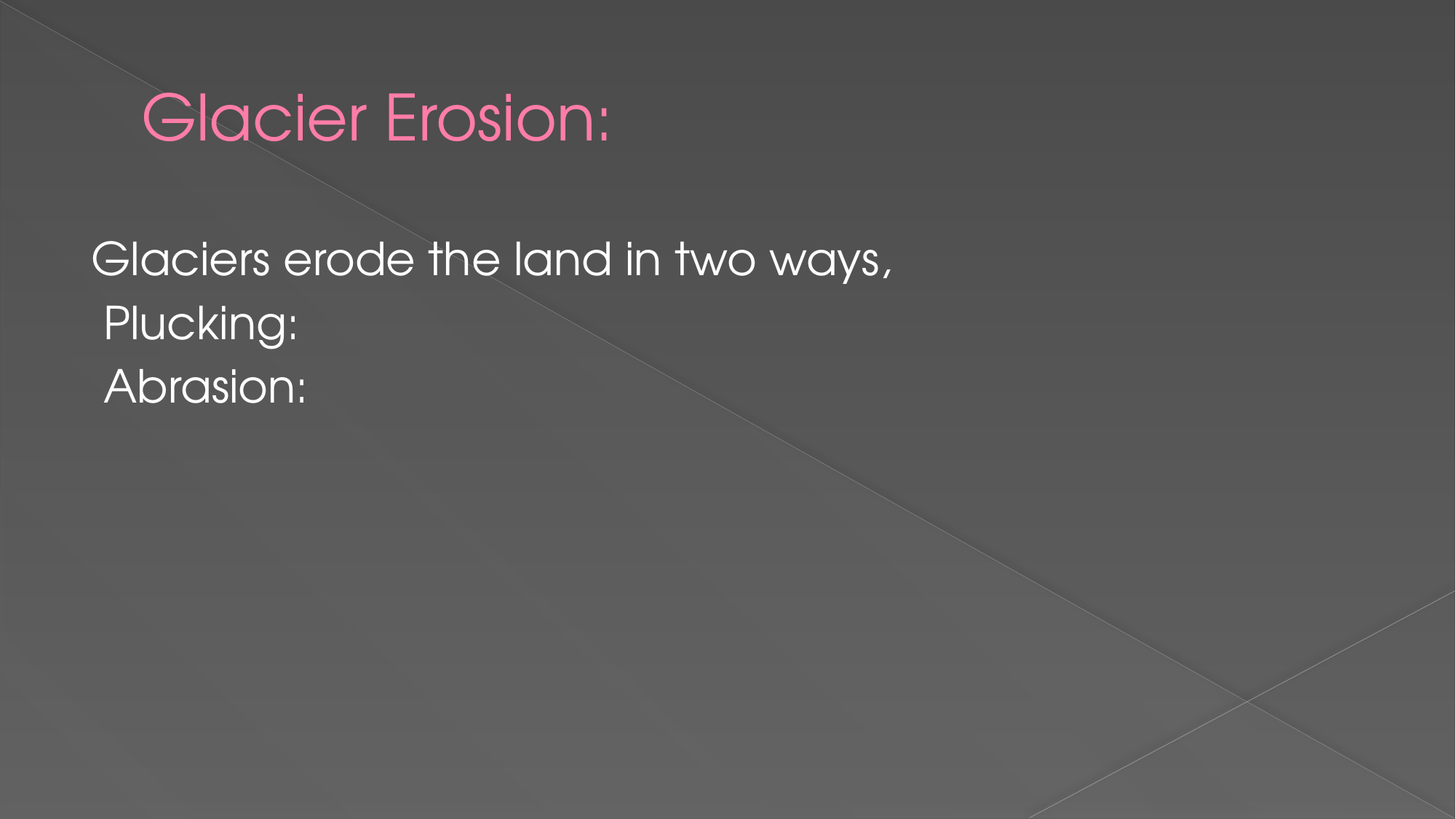

# Glacier Erosion:
Glaciers erode the land in two ways,
 Plucking:
 Abrasion: